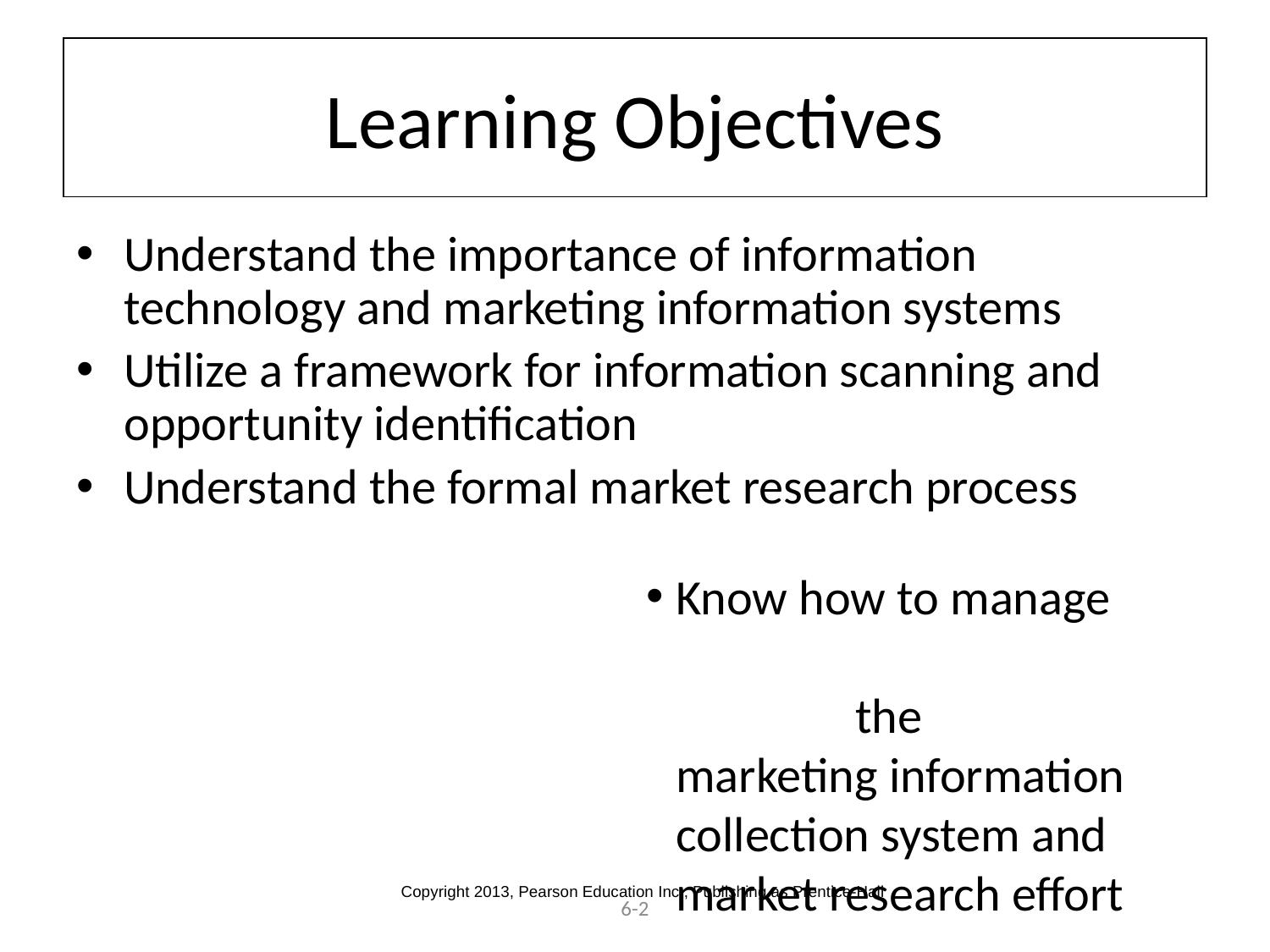

# Learning Objectives
Understand the importance of information technology and marketing information systems
Utilize a framework for information scanning and opportunity identification
Understand the formal market research process
Know how to manage                                                           the marketing information collection system and market research effort

Copyright 2013, Pearson Education Inc., Publishing as Prentice-Hall

6-2